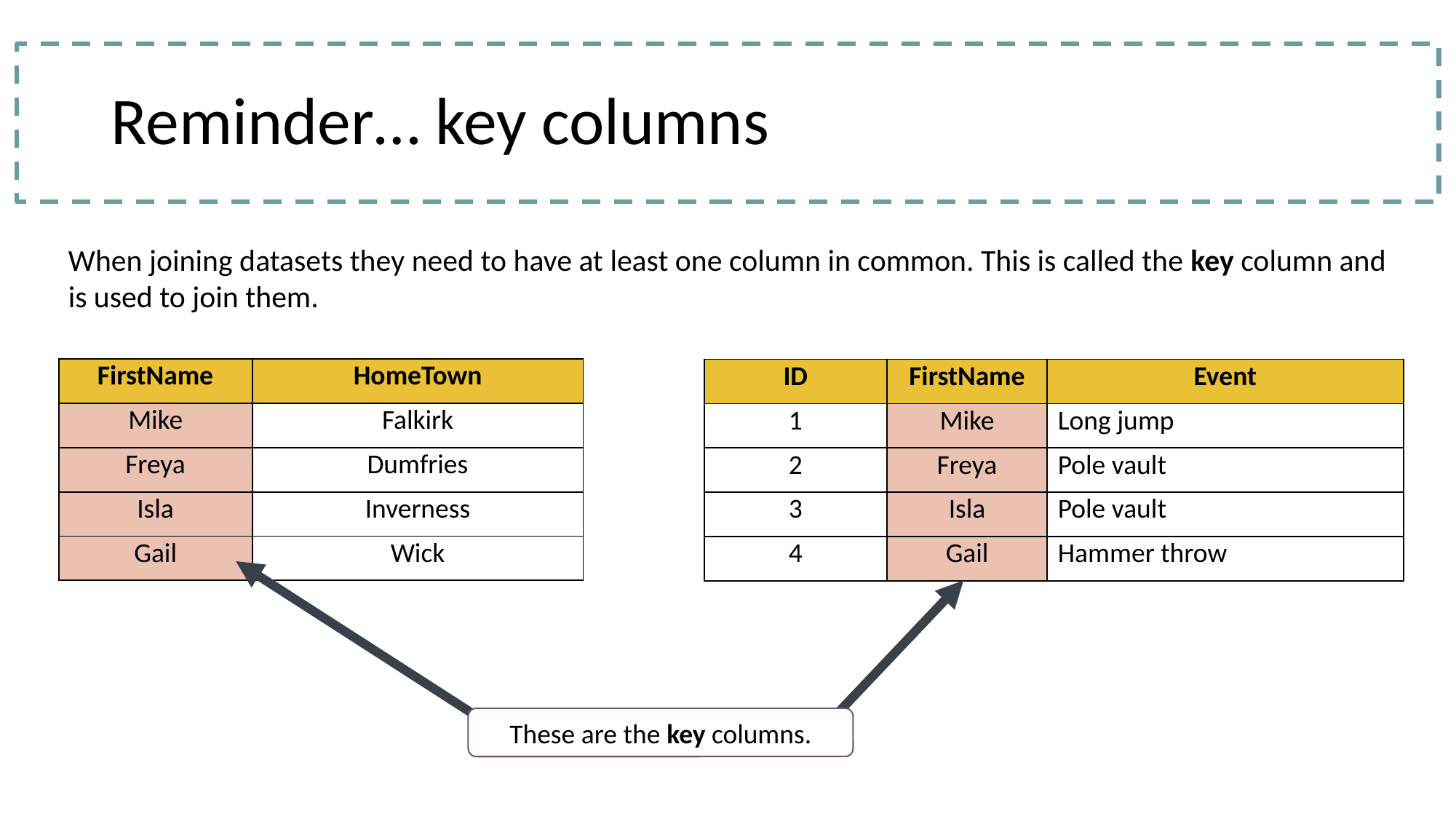

# Reminder… key columns
When joining datasets they need to have at least one column in common. This is called the key column and is used to join them.
| FirstName | HomeTown |
| --- | --- |
| Mike | Falkirk |
| Freya | Dumfries |
| Isla | Inverness |
| Gail | Wick |
| ID | FirstName | Event |
| --- | --- | --- |
| 1 | Mike | Long jump |
| 2 | Freya | Pole vault |
| 3 | Isla | Pole vault |
| 4 | Gail | Hammer throw |
These are the key columns.